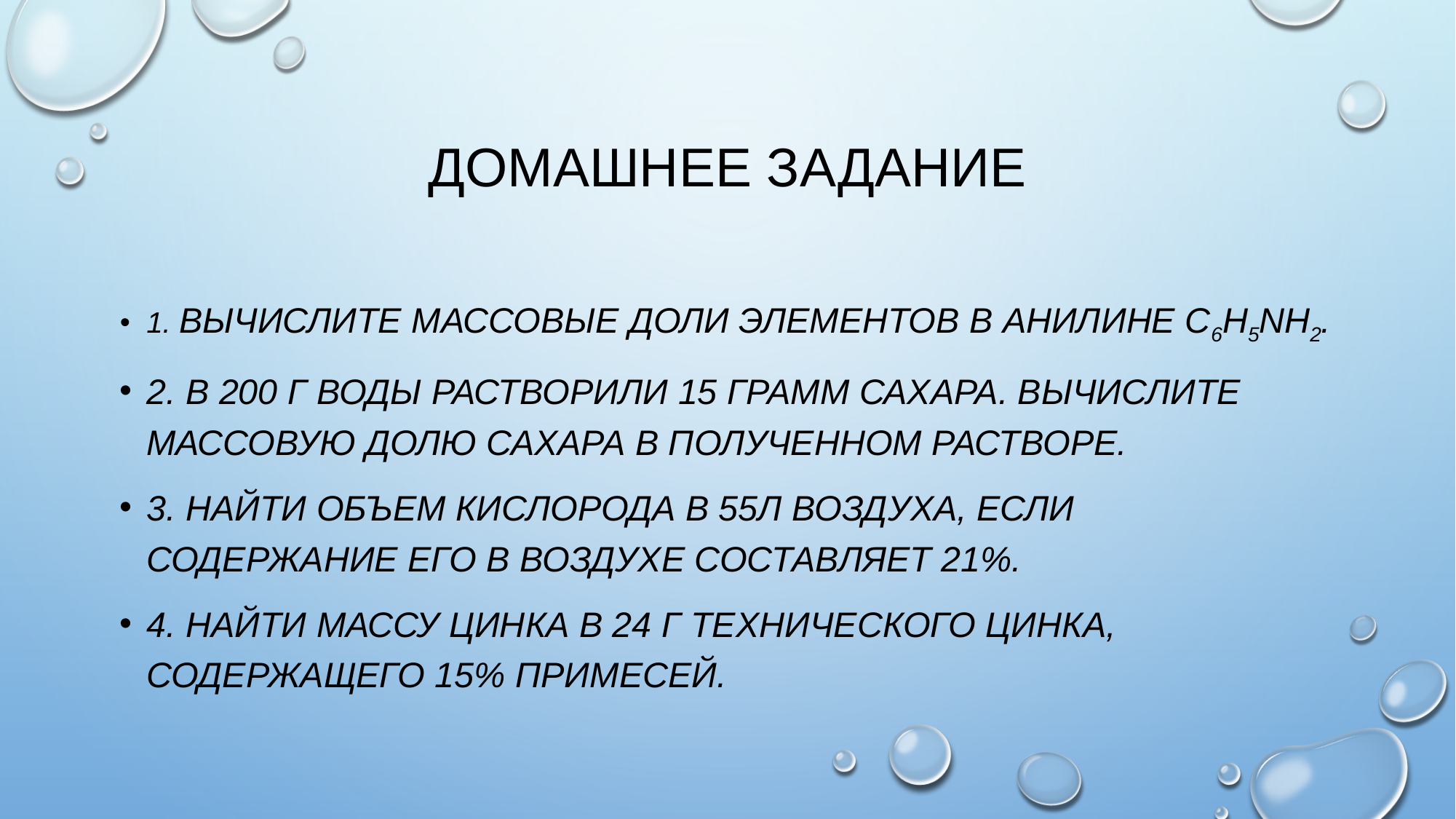

# Домашнее задание
1. Вычислите массовые доли элементов в анилине С6Н5NH2.
2. В 200 г воды растворили 15 грамм сахара. Вычислите массовую долю сахара в полученном растворе.
3. Найти объем кислорода в 55л воздуха, если содержание его в воздухе составляет 21%.
4. Найти массу цинка в 24 г технического цинка, содержащего 15% примесей.